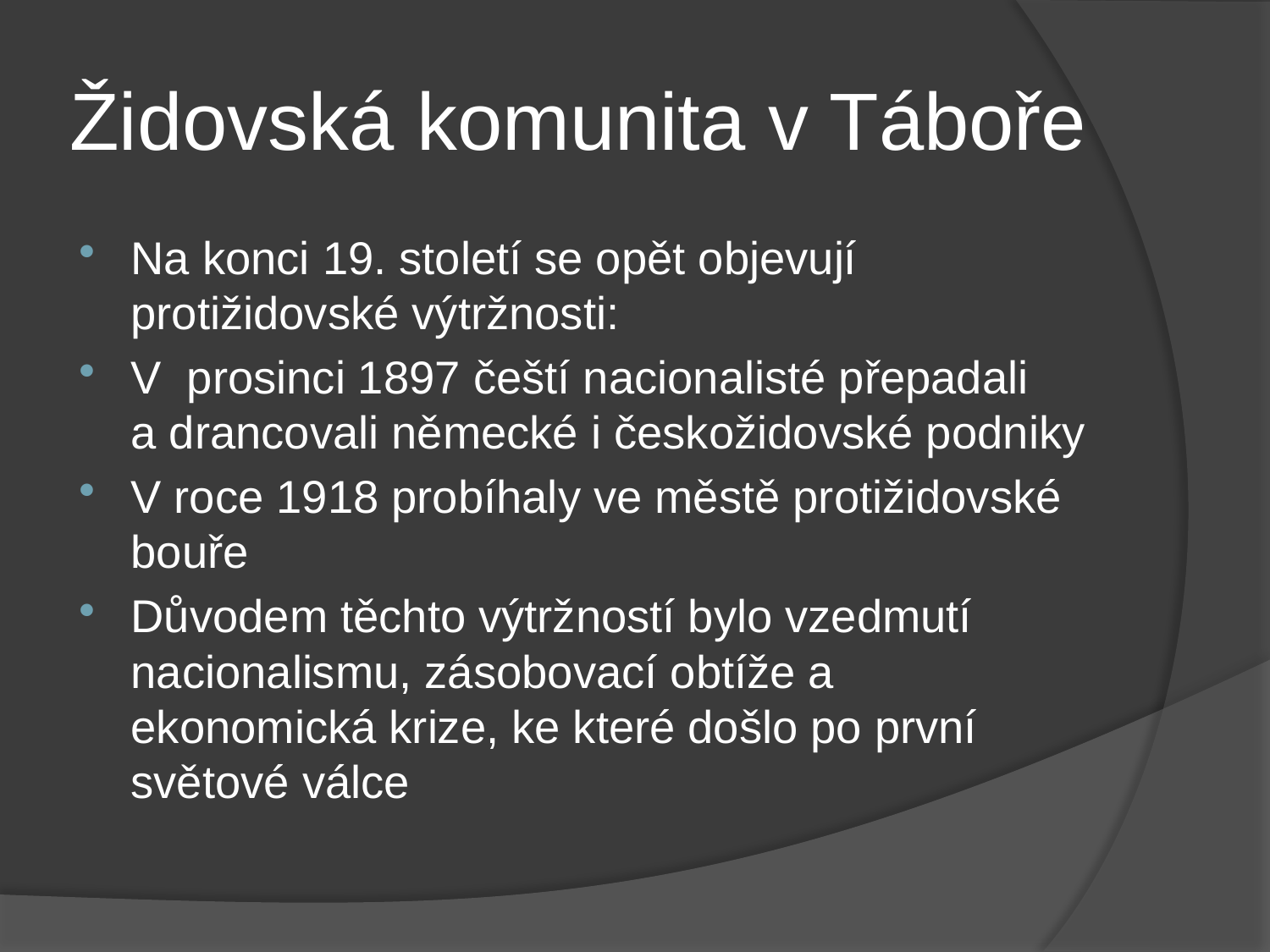

# Židovská komunita v Táboře
Na konci 19. století se opět objevují protižidovské výtržnosti:
V  prosinci 1897 čeští nacionalisté přepadali a drancovali německé i českožidovské podniky
V roce 1918 probíhaly ve městě protižidovské bouře
Důvodem těchto výtržností bylo vzedmutí nacionalismu, zásobovací obtíže a ekonomická krize, ke které došlo po první světové válce